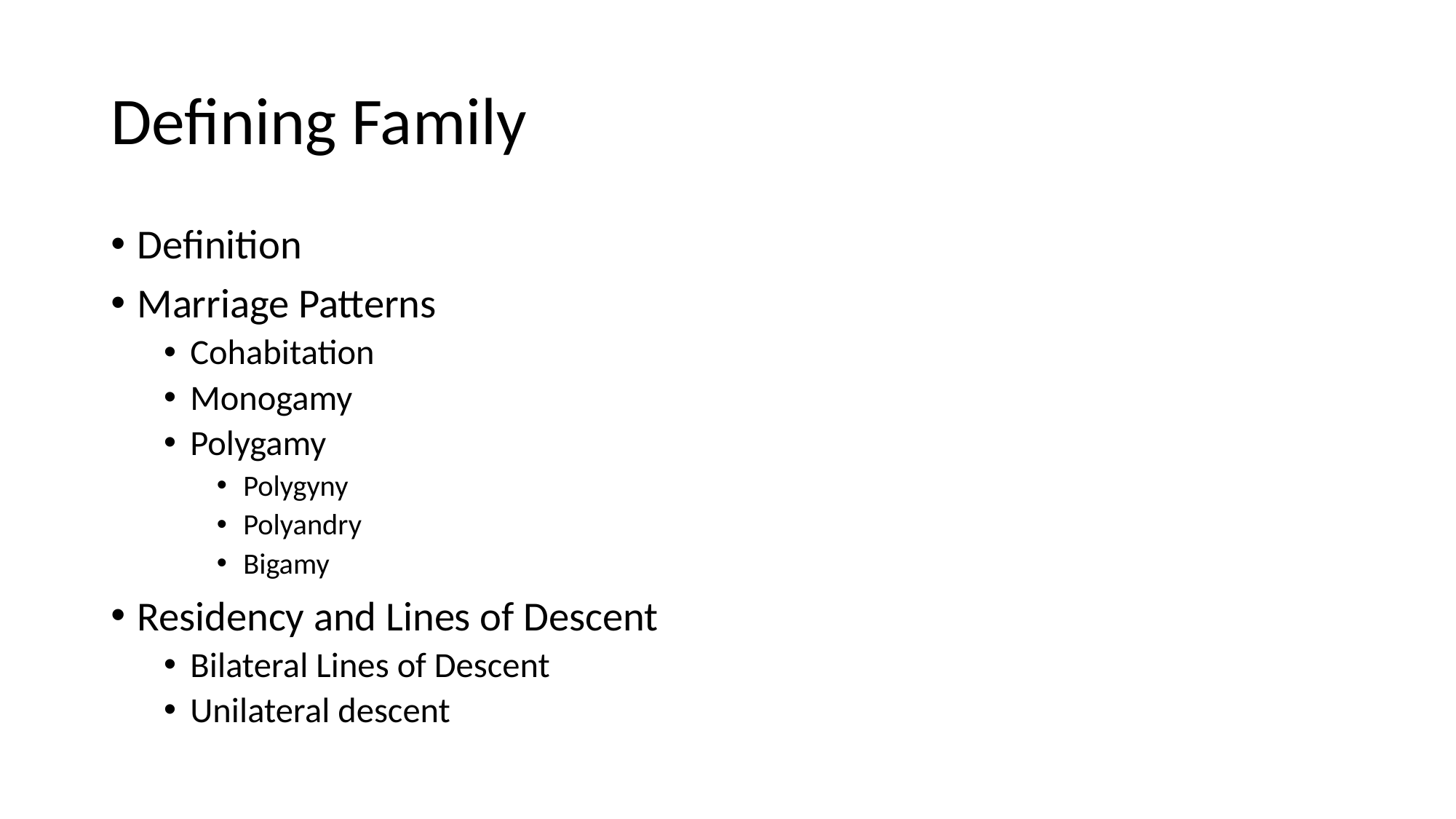

# Defining Family
Definition
Marriage Patterns
Cohabitation
Monogamy
Polygamy
Polygyny
Polyandry
Bigamy
Residency and Lines of Descent
Bilateral Lines of Descent
Unilateral descent